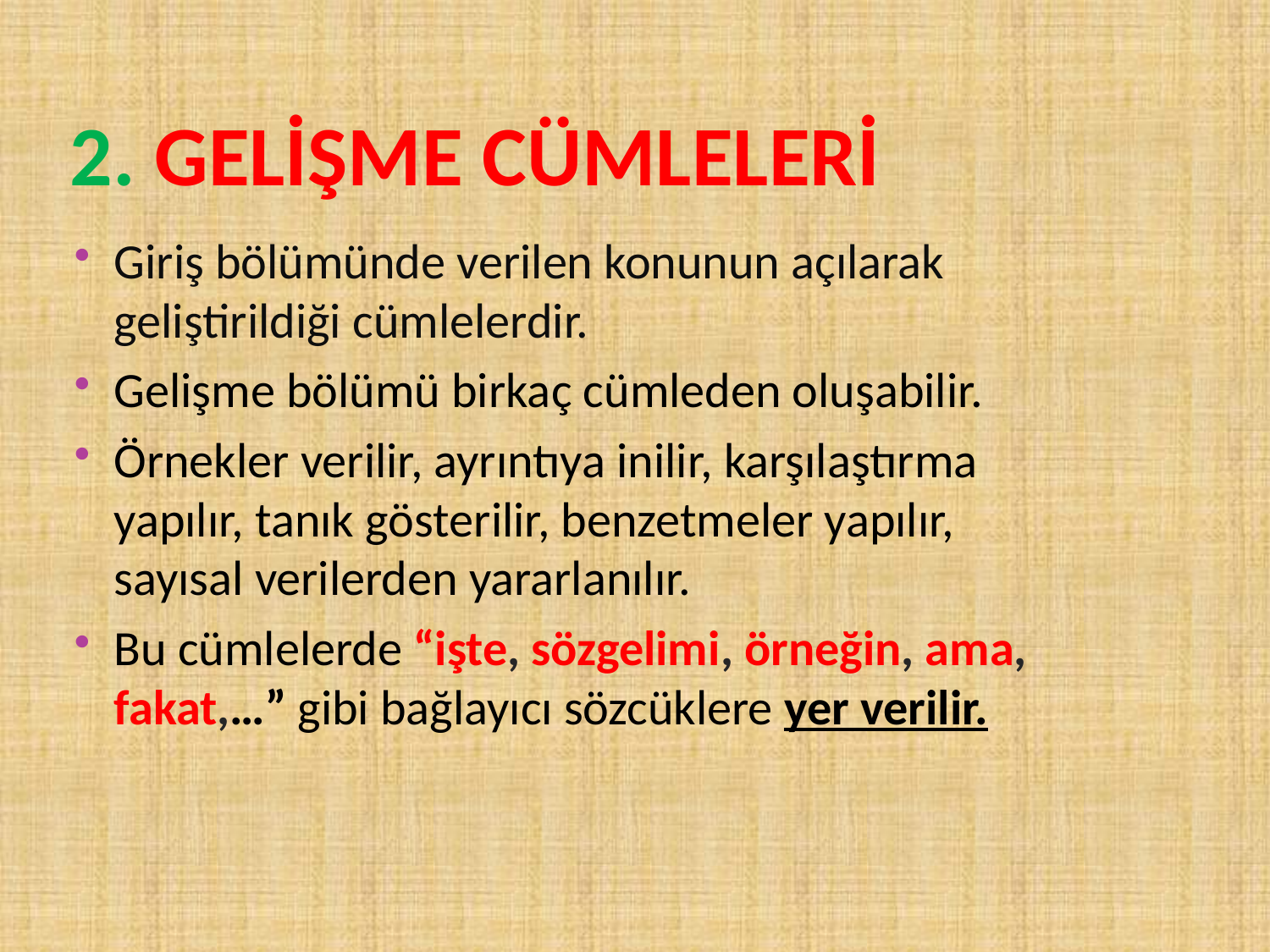

# 2. GELİŞME CÜMLELERİ
Giriş bölümünde verilen konunun açılarak geliştirildiği cümlelerdir.
Gelişme bölümü birkaç cümleden oluşabilir.
Örnekler verilir, ayrıntıya inilir, karşılaştırma yapılır, tanık gösterilir, benzetmeler yapılır, sayısal verilerden yararlanılır.
Bu cümlelerde “işte, sözgelimi, örneğin, ama, fakat,…” gibi bağlayıcı sözcüklere yer verilir.